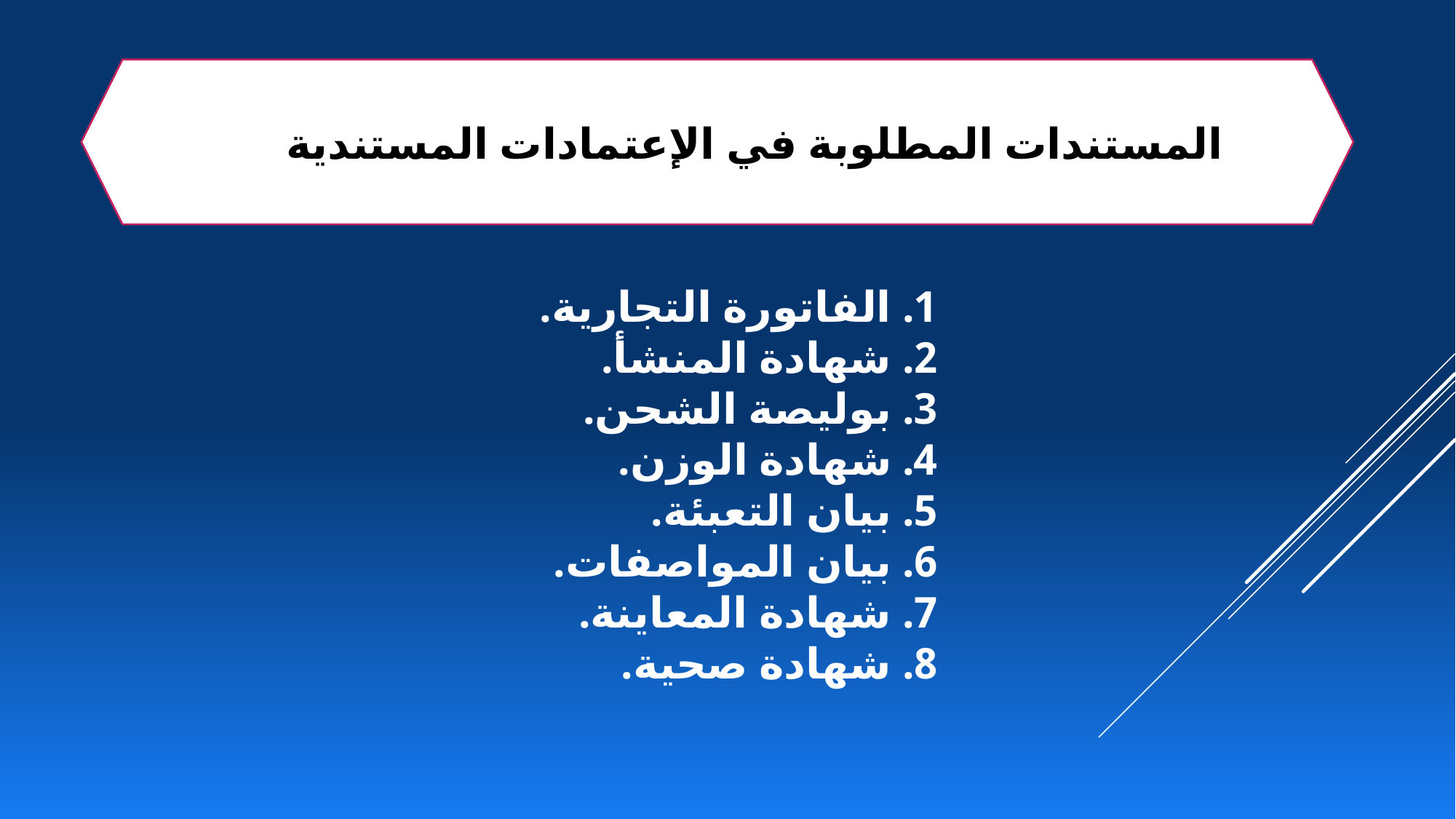

المستندات المطلوبة في الإعتمادات المستندية
1. الفاتورة التجارية.
2. شهادة المنشأ.
3. بوليصة الشحن.
4. شهادة الوزن.
5. بيان التعبئة.
6. بيان المواصفات.
7. شهادة المعاينة.
8. شهادة صحية.